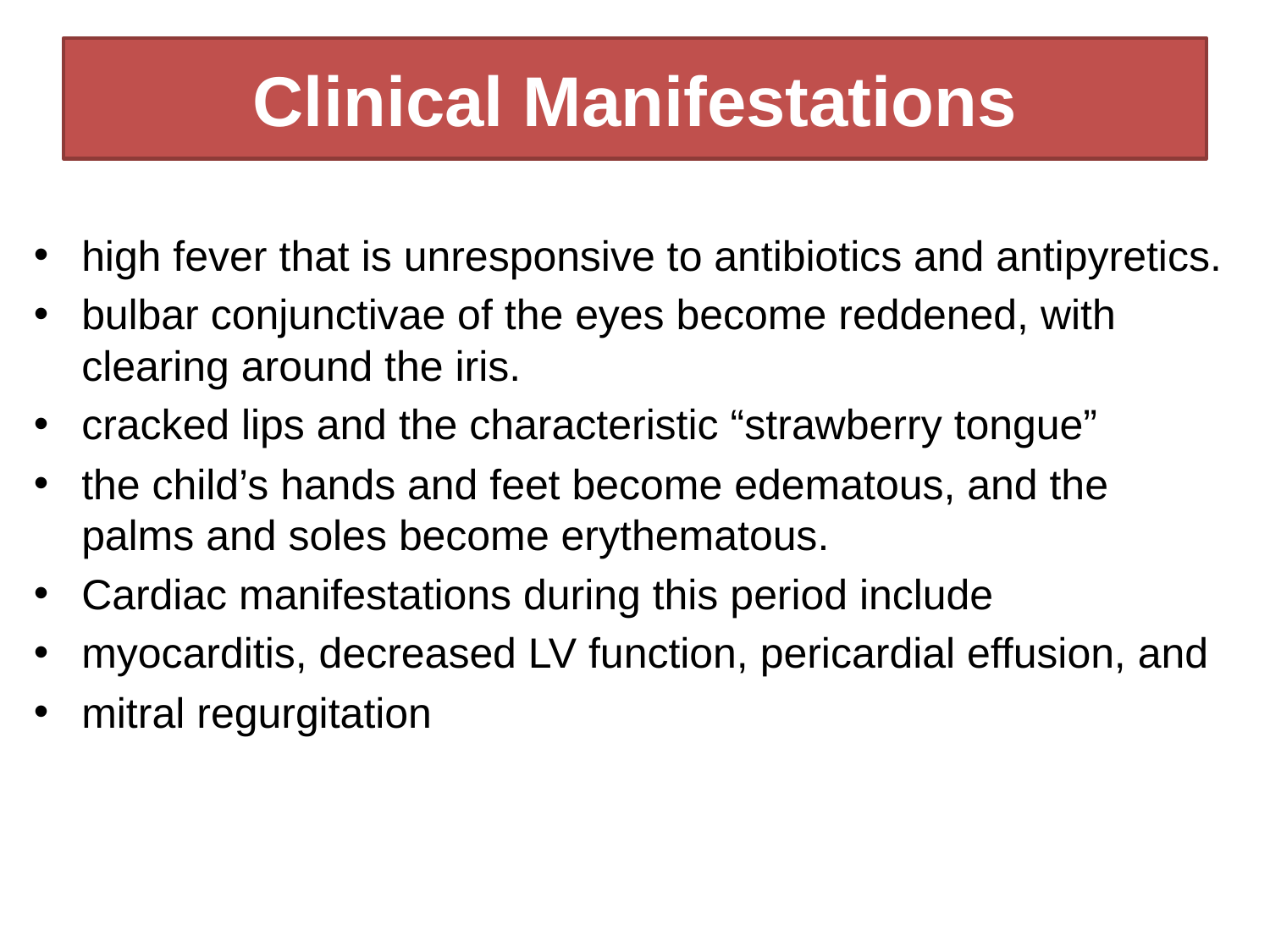

# Clinical Manifestations
high fever that is unresponsive to antibiotics and antipyretics.
bulbar conjunctivae of the eyes become reddened, with clearing around the iris.
cracked lips and the characteristic “strawberry tongue”
the child’s hands and feet become edematous, and the palms and soles become erythematous.
Cardiac manifestations during this period include
myocarditis, decreased LV function, pericardial effusion, and
mitral regurgitation